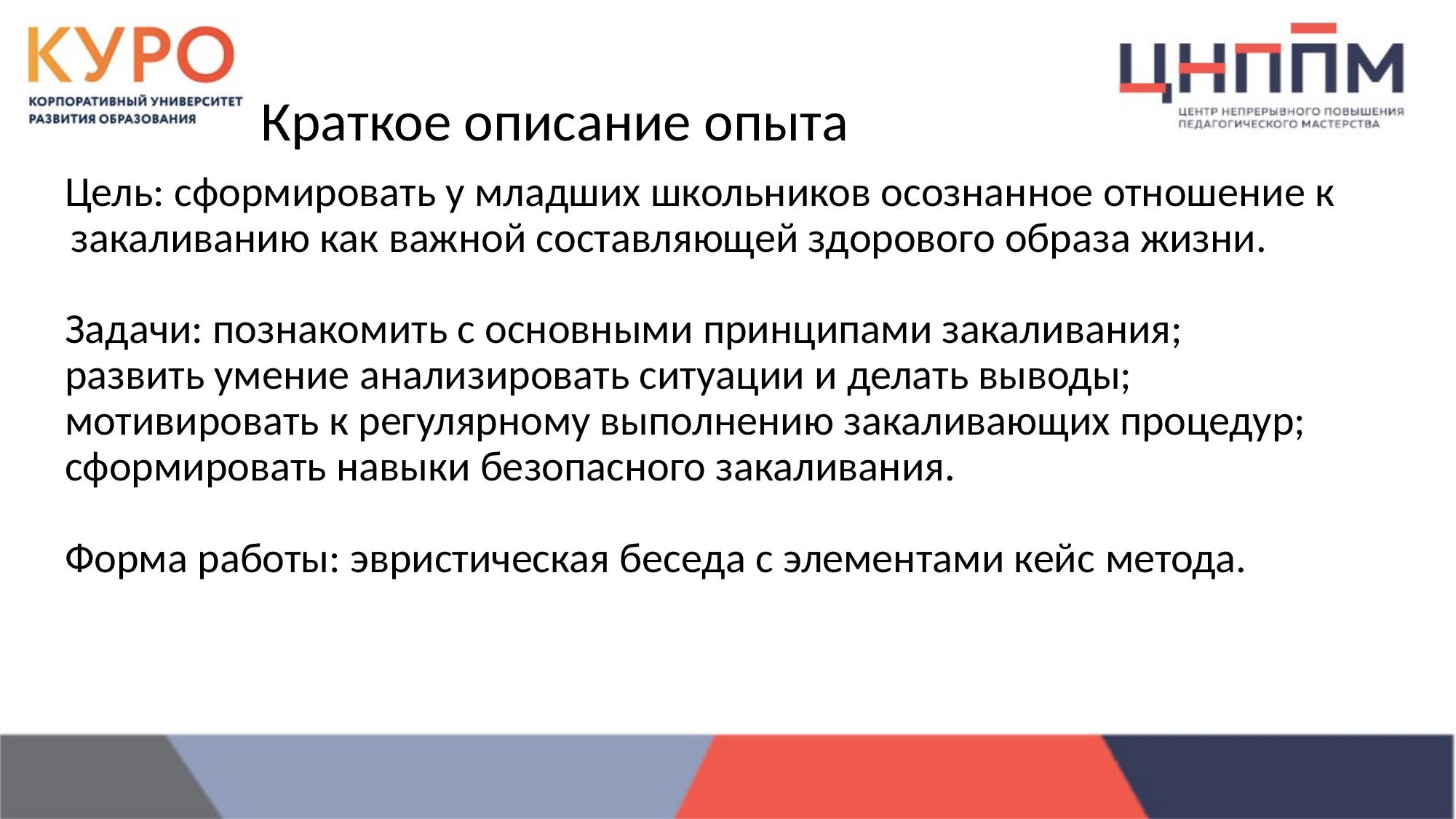

# Краткое описание опыта
Цель: сформировать у младших школьников осознанное отношение к закаливанию как важной составляющей здорового образа жизни.

Задачи: познакомить с основными принципами закаливания;
развить умение анализировать ситуации и делать выводы;
мотивировать к регулярному выполнению закаливающих процедур;
сформировать навыки безопасного закаливания.

Форма работы: эвристическая беседа с элементами кейс метода.